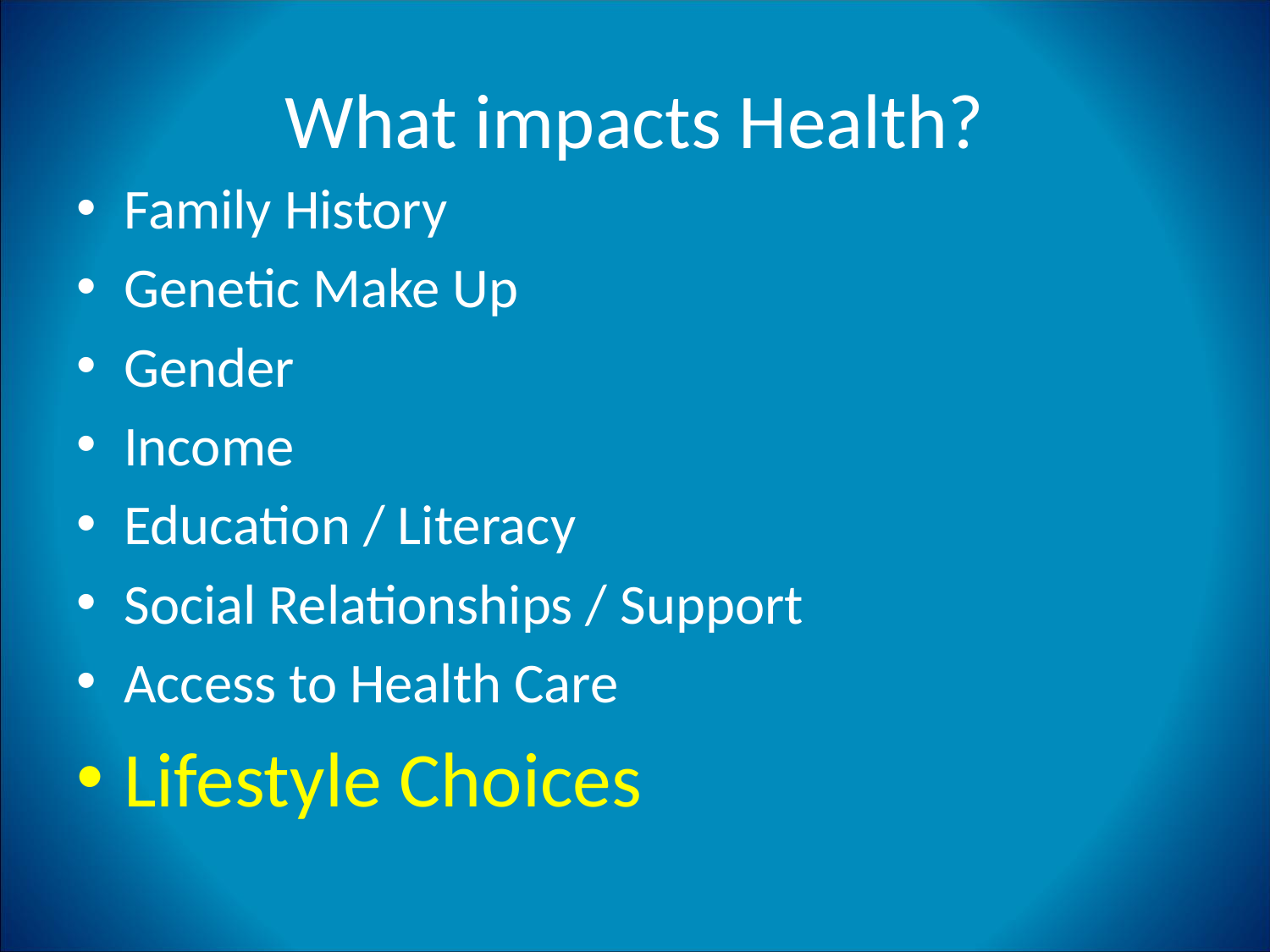

# What impacts Health?
Family History
Genetic Make Up
Gender
Income
Education / Literacy
Social Relationships / Support
Access to Health Care
Lifestyle Choices